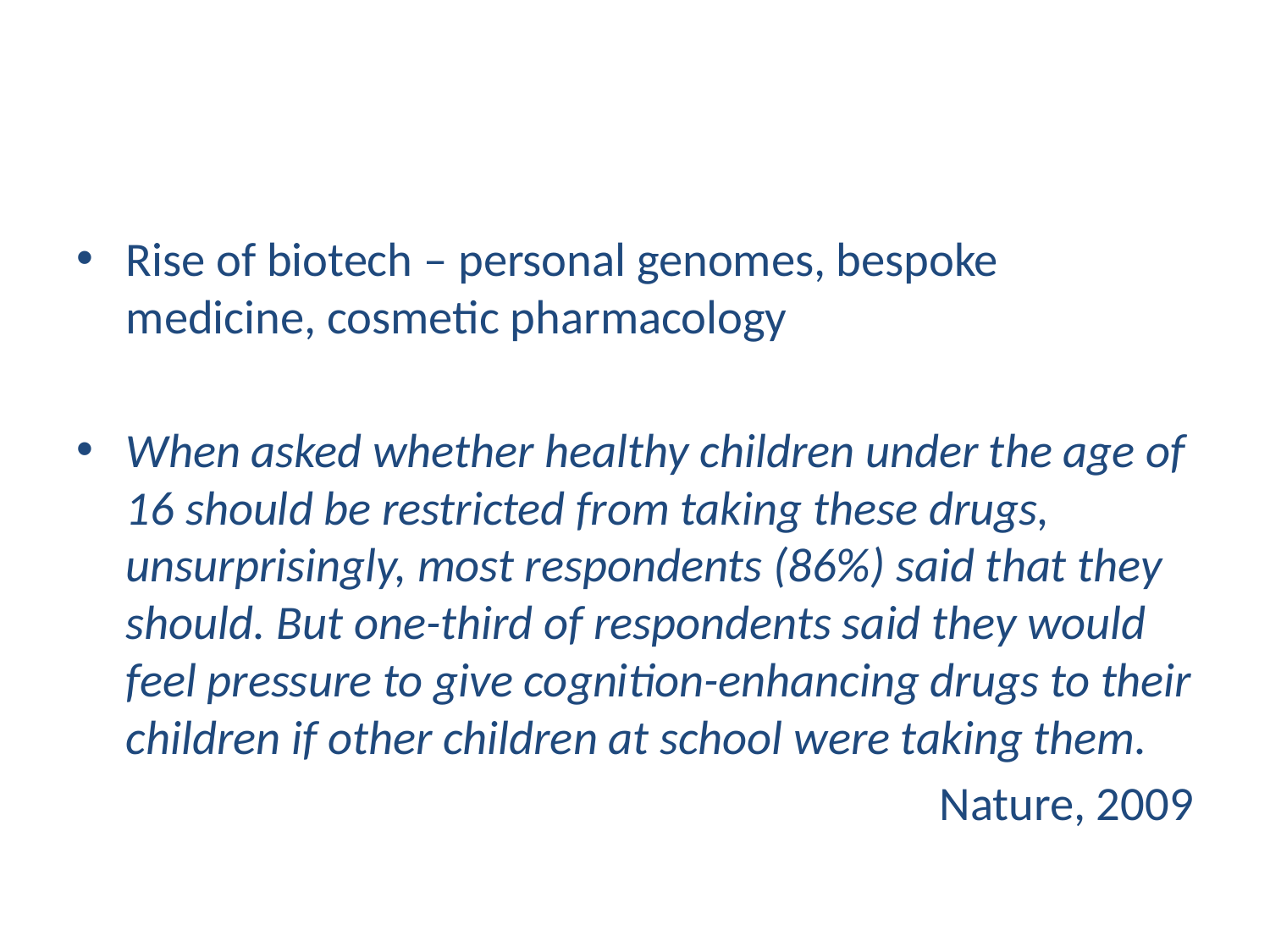

Rise of biotech – personal genomes, bespoke medicine, cosmetic pharmacology

When asked whether healthy children under the age of 16 should be restricted from taking these drugs, unsurprisingly, most respondents (86%) said that they should. But one-third of respondents said they would feel pressure to give cognition-enhancing drugs to their children if other children at school were taking them.
Nature, 2009